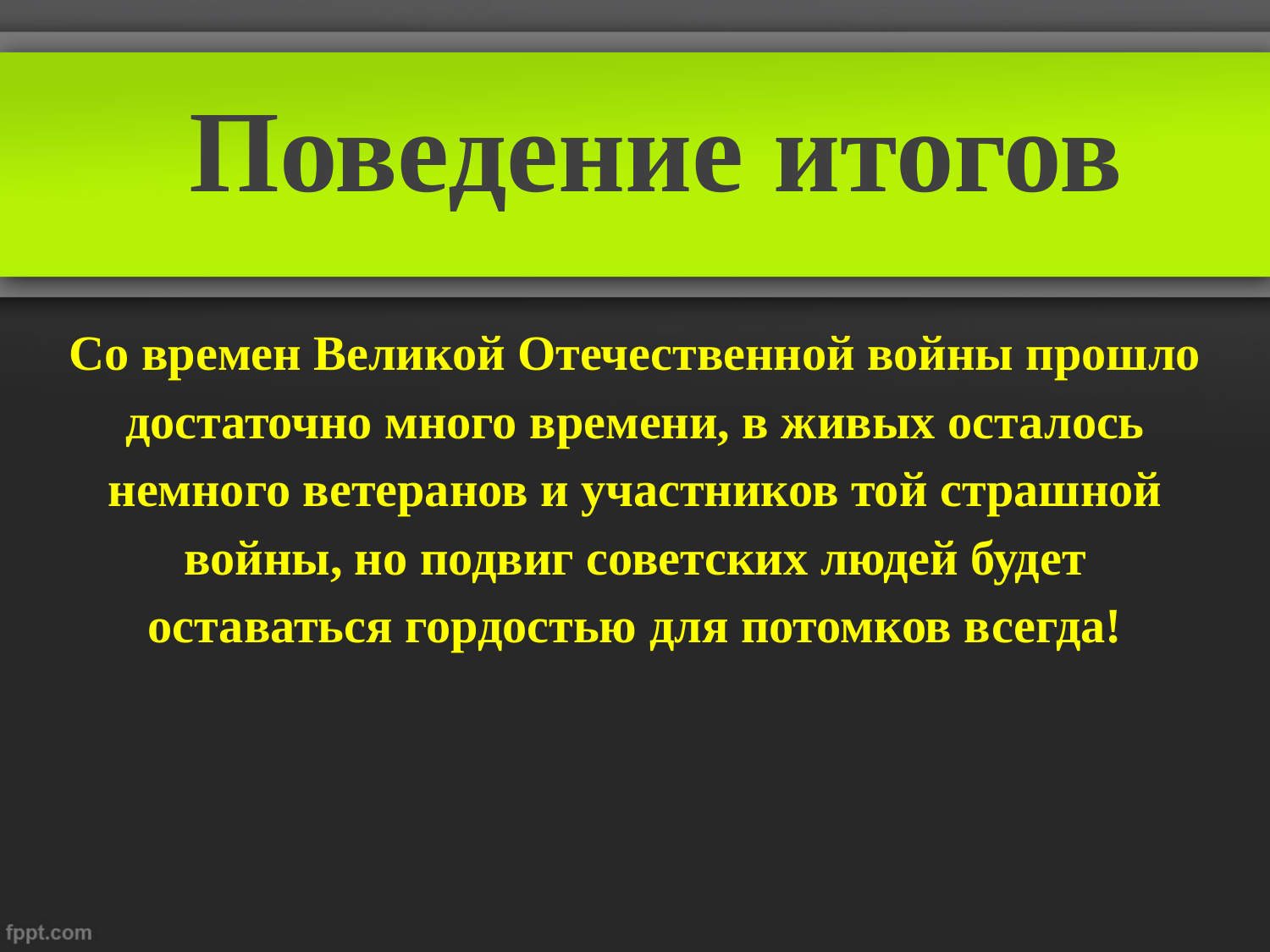

# Поведение итогов
Со времен Великой Отечественной войны прошло достаточно много времени, в живых осталось немного ветеранов и участников той страшной войны, но подвиг советских людей будет оставаться гордостью для потомков всегда!